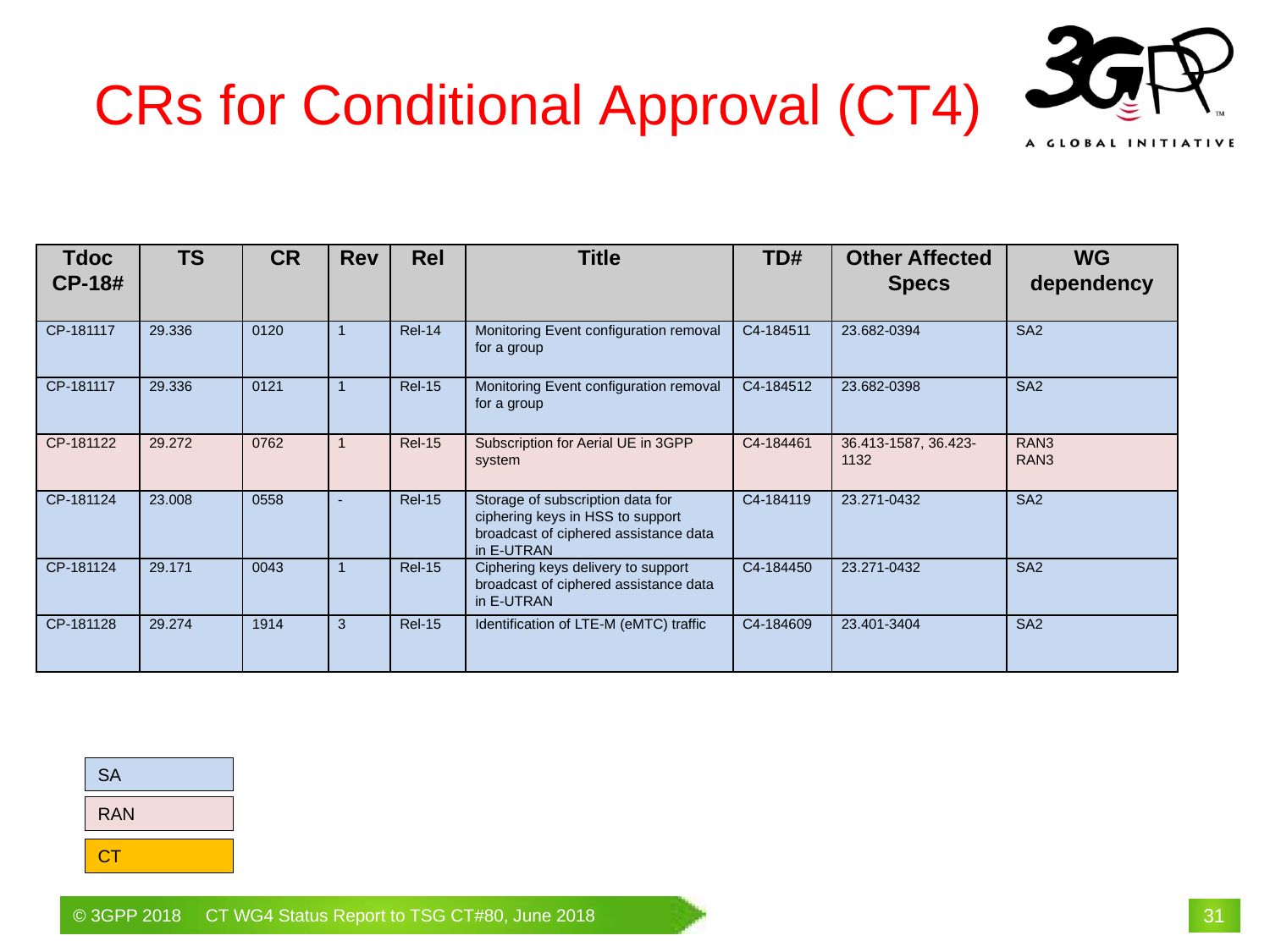

# CRs for Conditional Approval (CT4)
| Tdoc CP-18# | TS | CR | Rev | Rel | Title | TD# | Other Affected Specs | WG dependency |
| --- | --- | --- | --- | --- | --- | --- | --- | --- |
| CP-181117 | 29.336 | 0120 | 1 | Rel-14 | Monitoring Event configuration removal for a group | C4-184511 | 23.682-0394 | SA2 |
| CP-181117 | 29.336 | 0121 | 1 | Rel-15 | Monitoring Event configuration removal for a group | C4-184512 | 23.682-0398 | SA2 |
| CP-181122 | 29.272 | 0762 | 1 | Rel-15 | Subscription for Aerial UE in 3GPP system | C4-184461 | 36.413-1587, 36.423-1132 | RAN3 RAN3 |
| CP-181124 | 23.008 | 0558 | - | Rel-15 | Storage of subscription data for ciphering keys in HSS to support broadcast of ciphered assistance data in E-UTRAN | C4-184119 | 23.271-0432 | SA2 |
| CP-181124 | 29.171 | 0043 | 1 | Rel-15 | Ciphering keys delivery to support broadcast of ciphered assistance data in E-UTRAN | C4-184450 | 23.271-0432 | SA2 |
| CP-181128 | 29.274 | 1914 | 3 | Rel-15 | Identification of LTE-M (eMTC) traffic | C4-184609 | 23.401-3404 | SA2 |
SA
RAN
CT